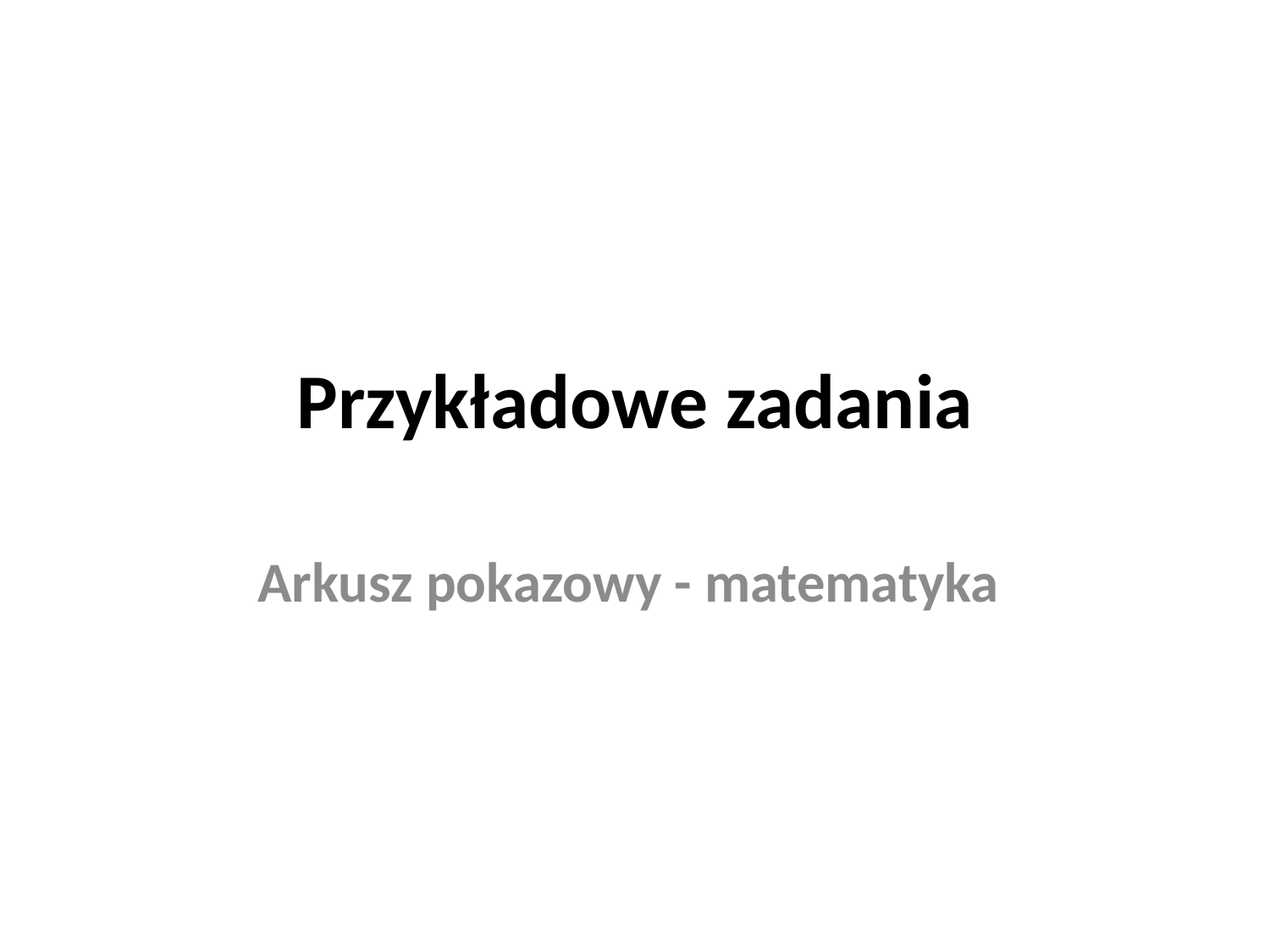

# Przykładowe zadania
Arkusz pokazowy - matematyka